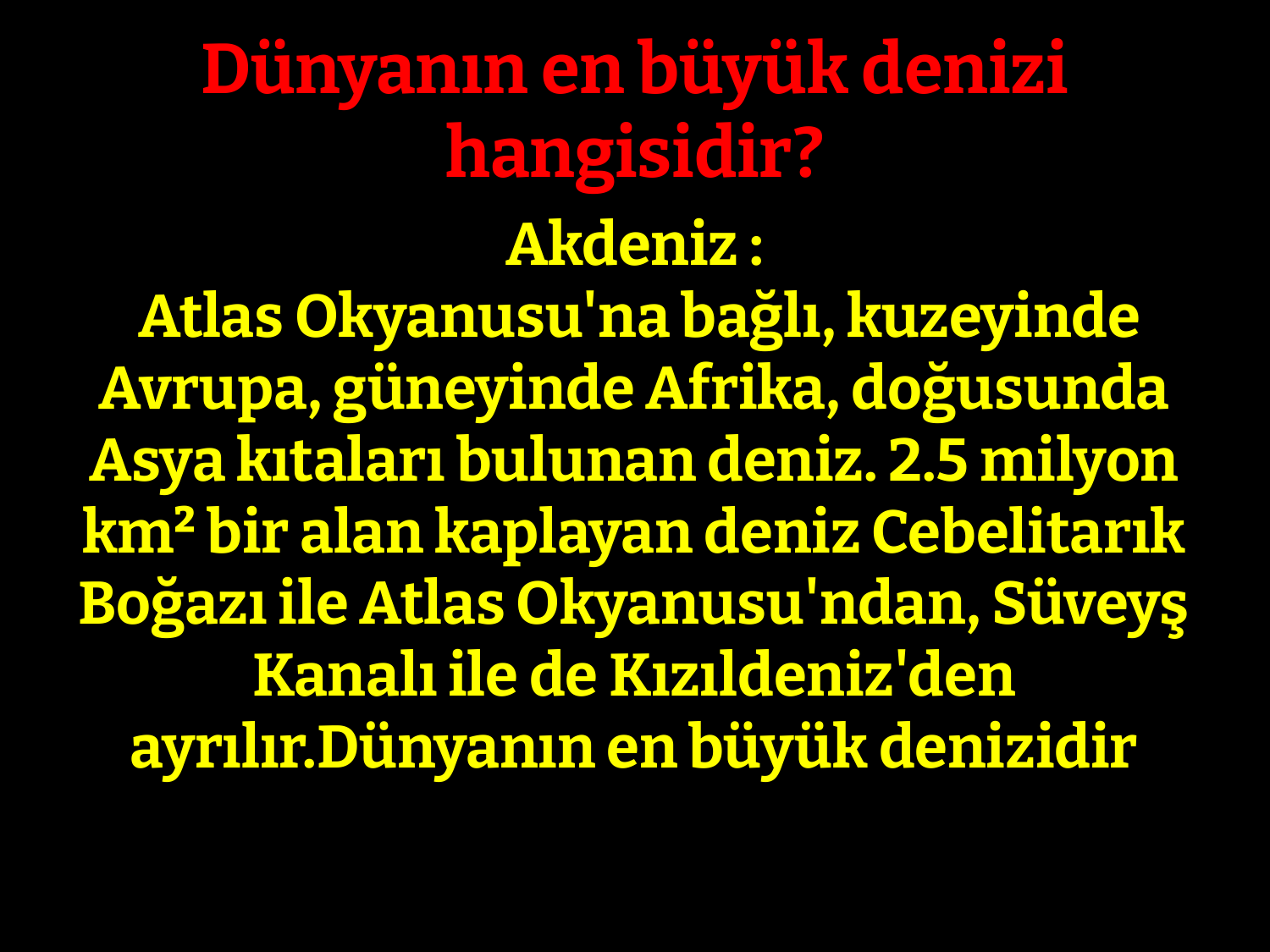

Dünyanın en büyük denizi hangisidir?
Akdeniz :
 Atlas Okyanusu'na bağlı, kuzeyinde Avrupa, güneyinde Afrika, doğusunda Asya kıtaları bulunan deniz. 2.5 milyon km² bir alan kaplayan deniz Cebelitarık Boğazı ile Atlas Okyanusu'ndan, Süveyş Kanalı ile de Kızıldeniz'den ayrılır.Dünyanın en büyük denizidir
#